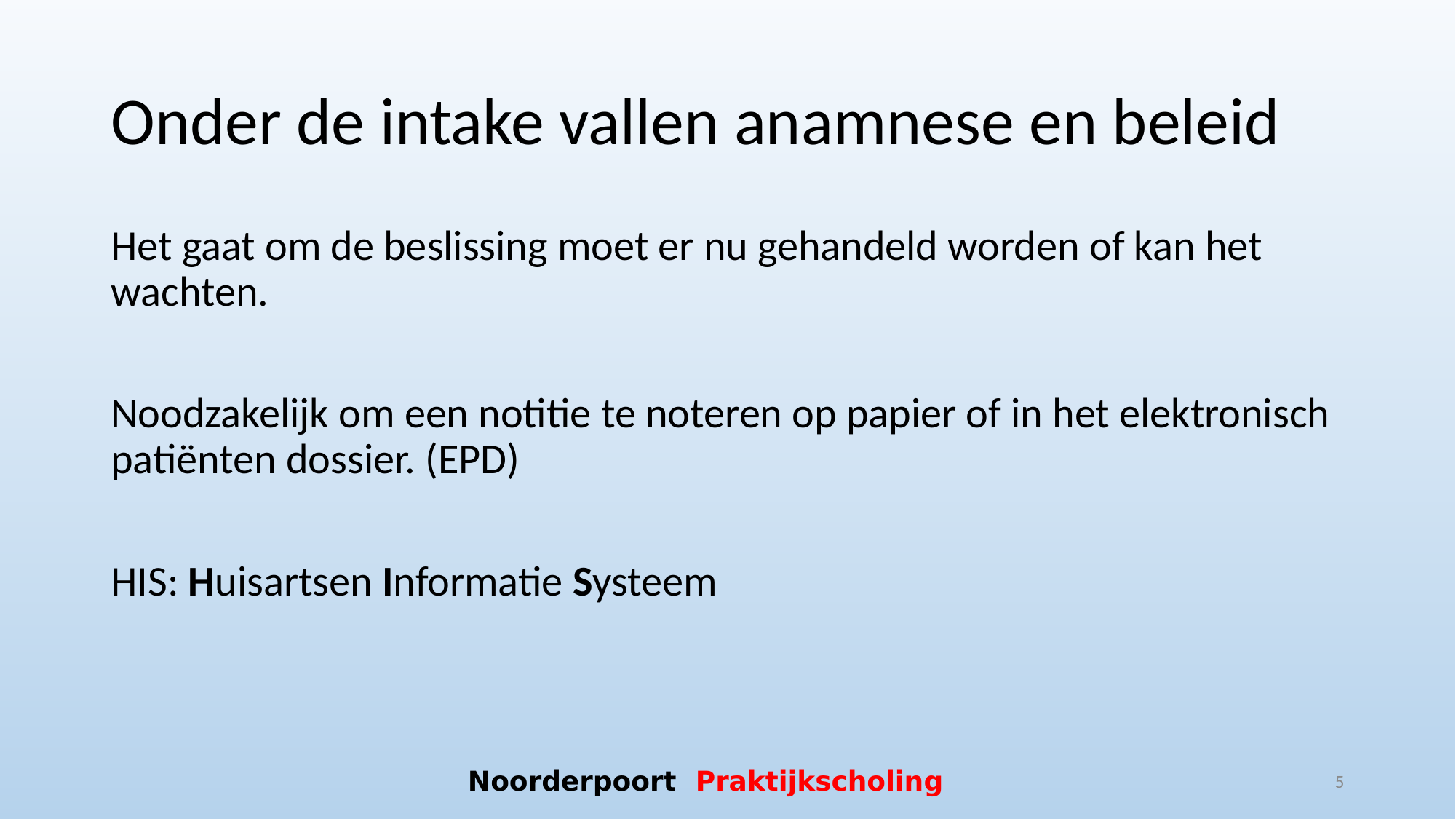

# Onder de intake vallen anamnese en beleid
Het gaat om de beslissing moet er nu gehandeld worden of kan het wachten.

Noodzakelijk om een notitie te noteren op papier of in het elektronisch patiënten dossier. (EPD)

HIS: Huisartsen Informatie Systeem

Noorderpoort  Praktijkscholing
5